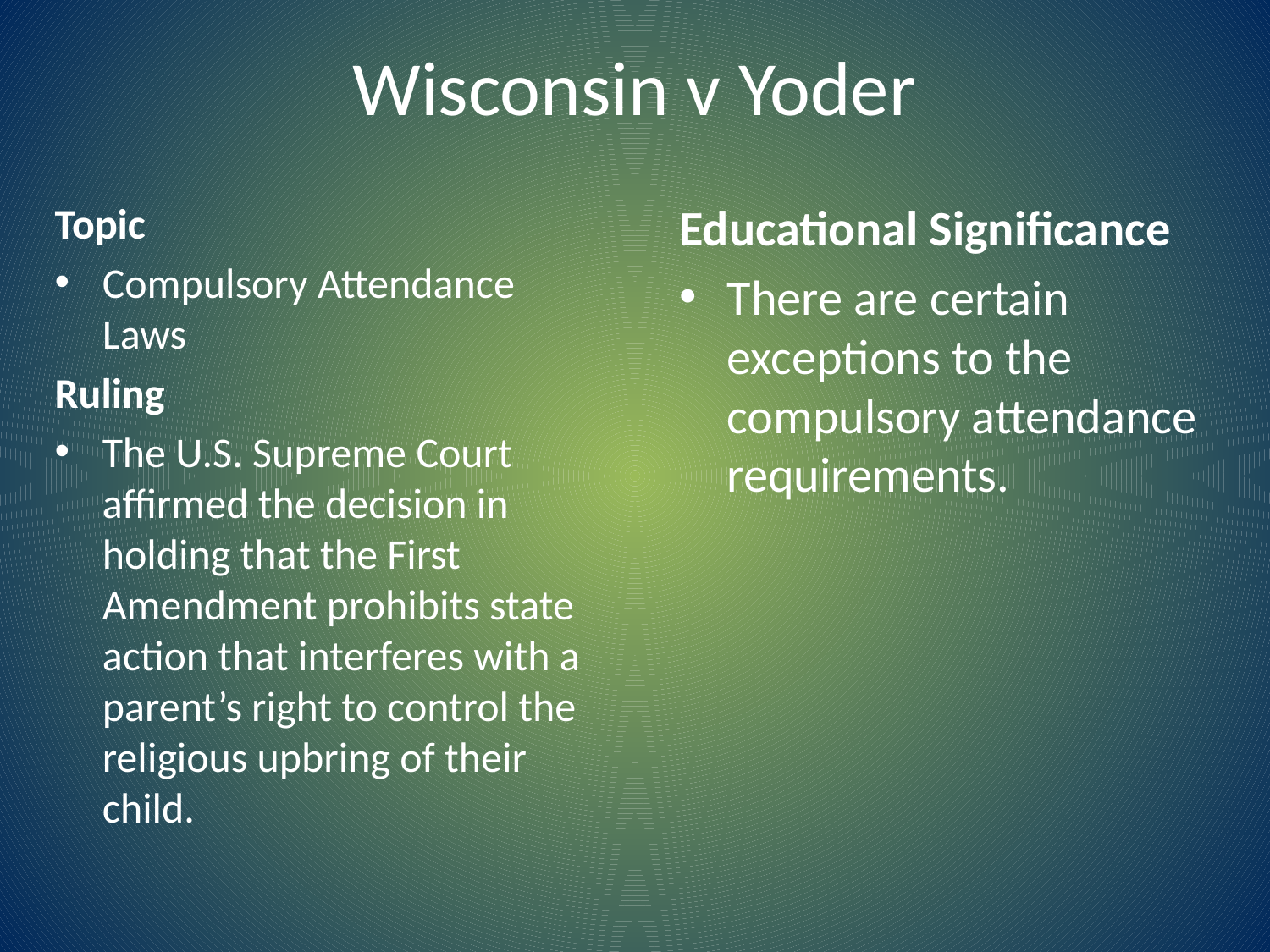

# Wisconsin v Yoder
Topic
Compulsory Attendance Laws
Ruling
The U.S. Supreme Court affirmed the decision in holding that the First Amendment prohibits state action that interferes with a parent’s right to control the religious upbring of their child.
Educational Significance
There are certain exceptions to the compulsory attendance requirements.